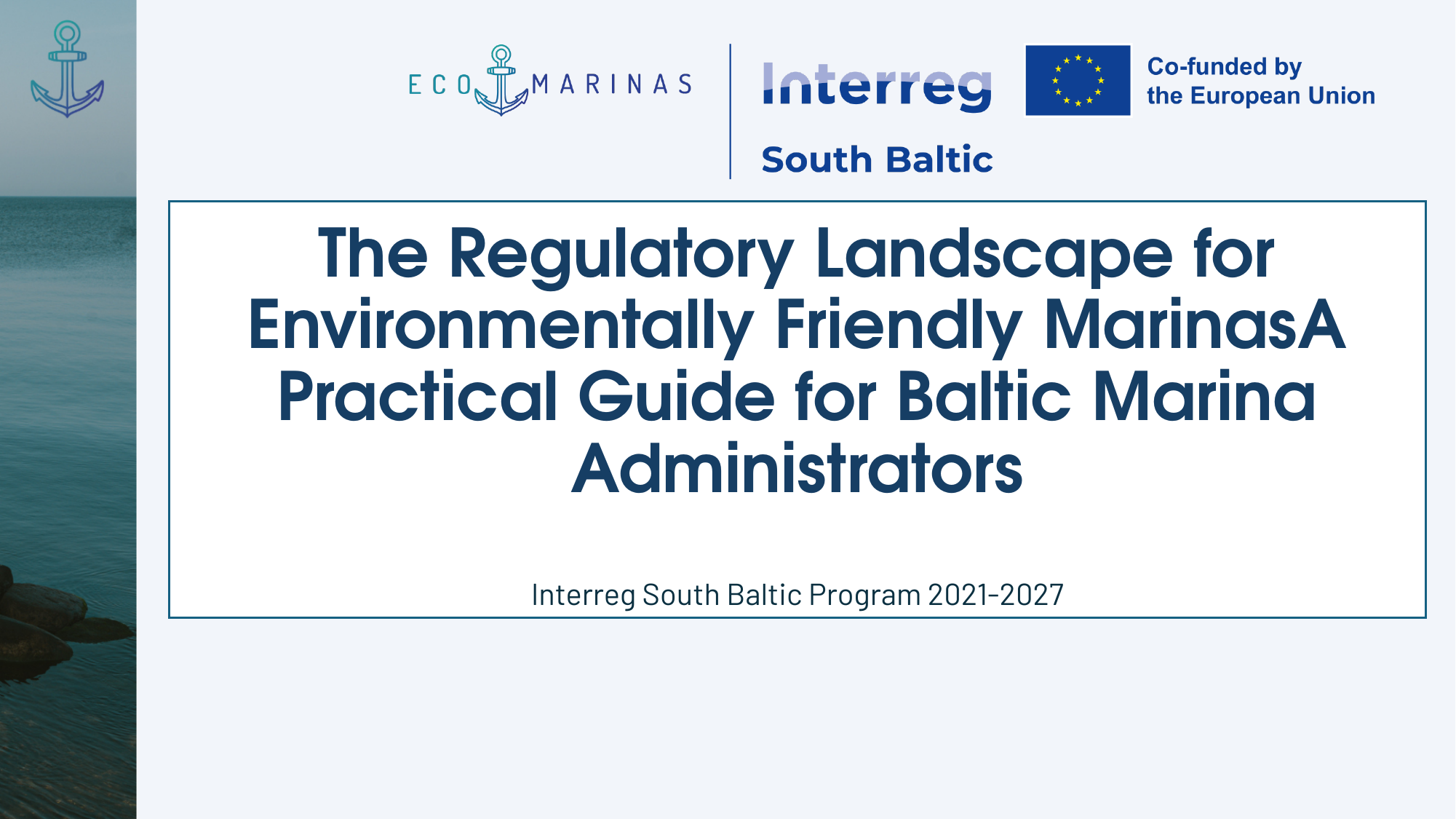

# The Regulatory Landscape for Environmentally Friendly MarinasA Practical Guide for Baltic Marina Administrators Interreg South Baltic Program 2021-2027
NAME OF PREZENTER
Place and DATE